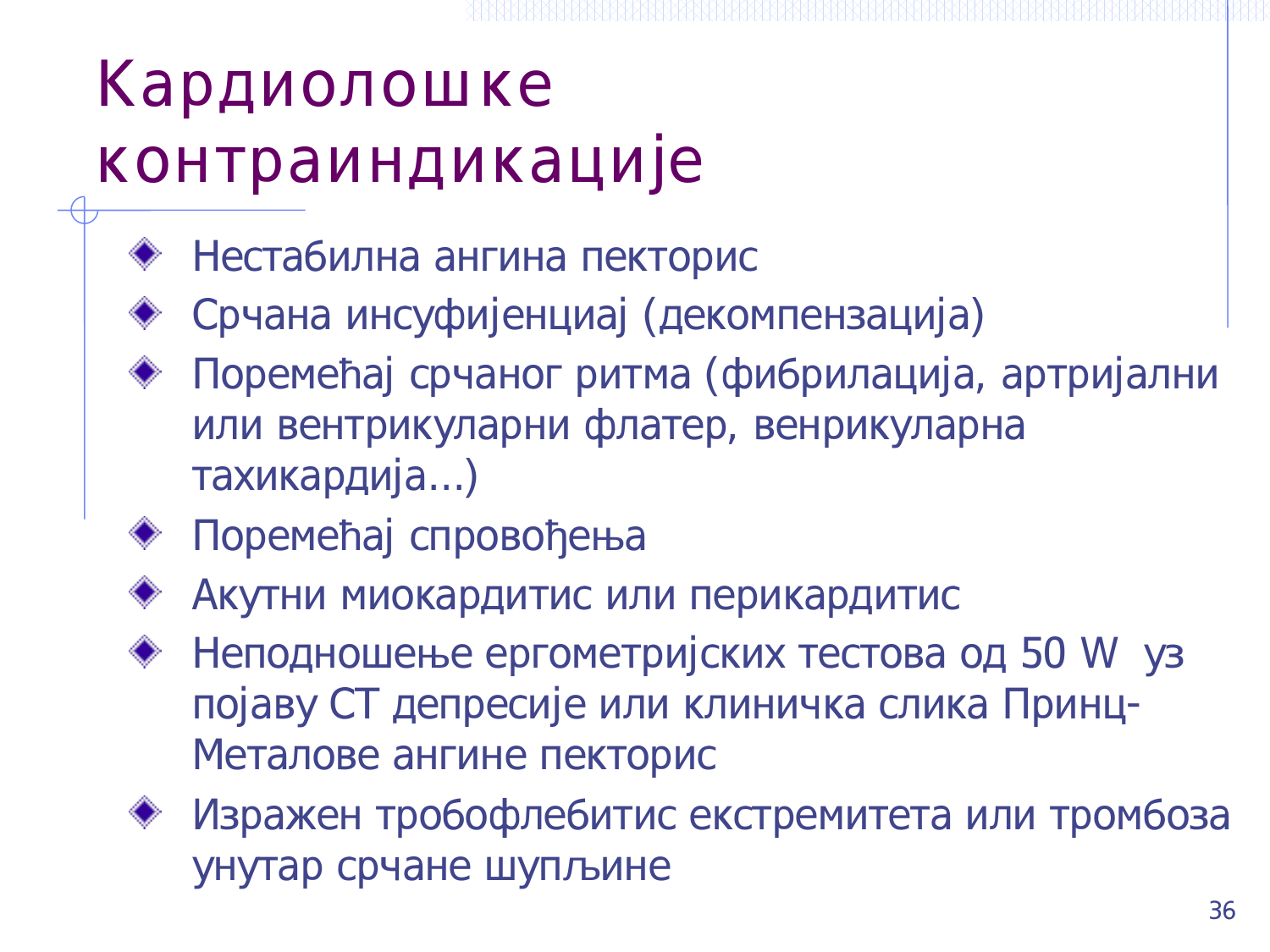

# Кардиолошке контраиндикације
Нестабилна ангина пекторис
Срчана инсуфијенциај (декомпензација)
Поремећај срчаног ритма (фибрилација, артријални или вентрикуларни флатер, венрикуларна тахикардија...)
Поремећај спровођења
Акутни миокардитис или перикардитис
Неподношење ергометријских тестова од 50 W  уз појаву СТ депресије или клиничка слика Принц-Металове ангине пекторис
Изражен тробофлебитис екстремитета или тромбоза унутар срчане шупљине

36